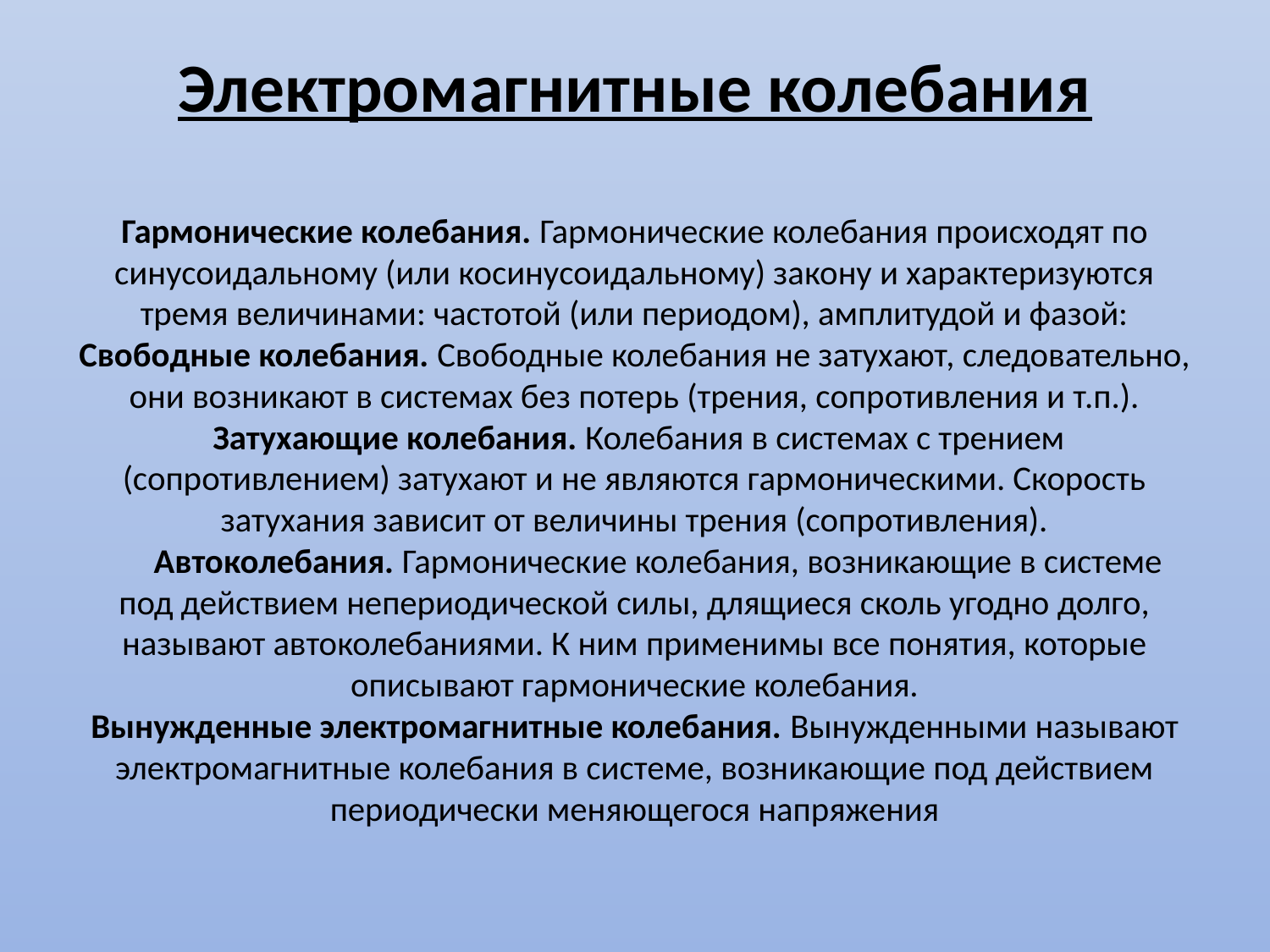

# Электромагнитные колебания Гармонические колебания. Гармонические колебания происходят по синусоидальному (или косинусоидальному) закону и характеризуются тремя величинами: частотой (или периодом), амплитудой и фазой: Свободные колебания. Свободные колебания не затухают, следовательно, они возникают в системах без потерь (трения, сопротивления и т.п.). Затухающие колебания. Колебания в системах с трением (сопротивлением) затухают и не являются гармоническими. Скорость затухания зависит от величины трения (сопротивления). Автоколебания. Гармонические колебания, возникающие в системе под действием непериодической силы, длящиеся сколь угодно долго, называют автоколебаниями. К ним применимы все понятия, которые описывают гармонические колебания. Вынужденные электромагнитные колебания. Вынужденными называют электромагнитные колебания в системе, возникающие под действием периодически меняющегося напряжения